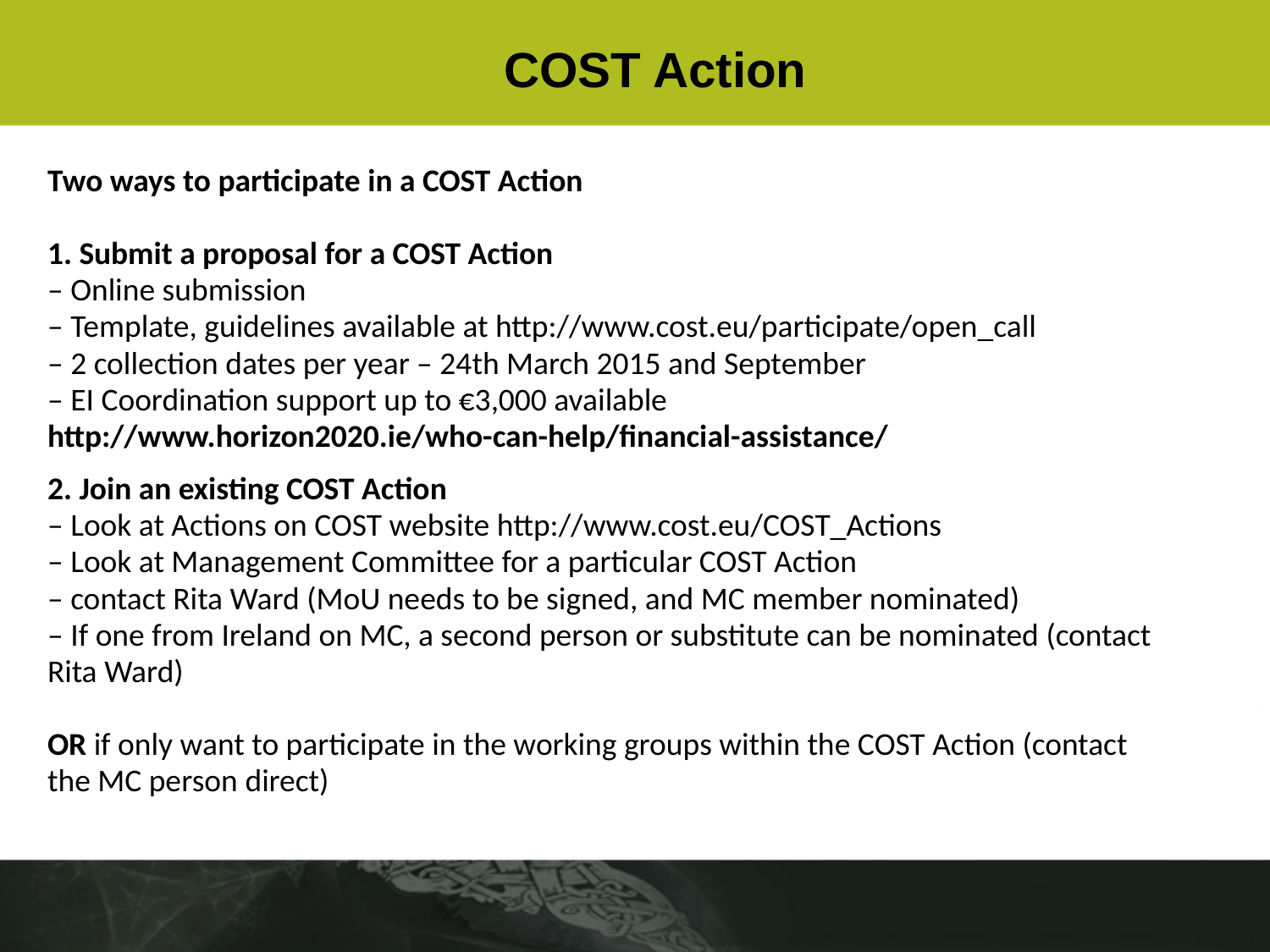

COST Action
Two ways to participate in a COST Action

1. Submit a proposal for a COST Action
– Online submission
– Template, guidelines available at http://www.cost.eu/participate/open_call
– 2 collection dates per year – 24th March 2015 and September
– EI Coordination support up to €3,000 available
http://www.horizon2020.ie/who-can-help/financial-assistance/
2. Join an existing COST Action
– Look at Actions on COST website http://www.cost.eu/COST_Actions
– Look at Management Committee for a particular COST Action
– contact Rita Ward (MoU needs to be signed, and MC member nominated)
– If one from Ireland on MC, a second person or substitute can be nominated (contact Rita Ward)

OR if only want to participate in the working groups within the COST Action (contact the MC person direct)